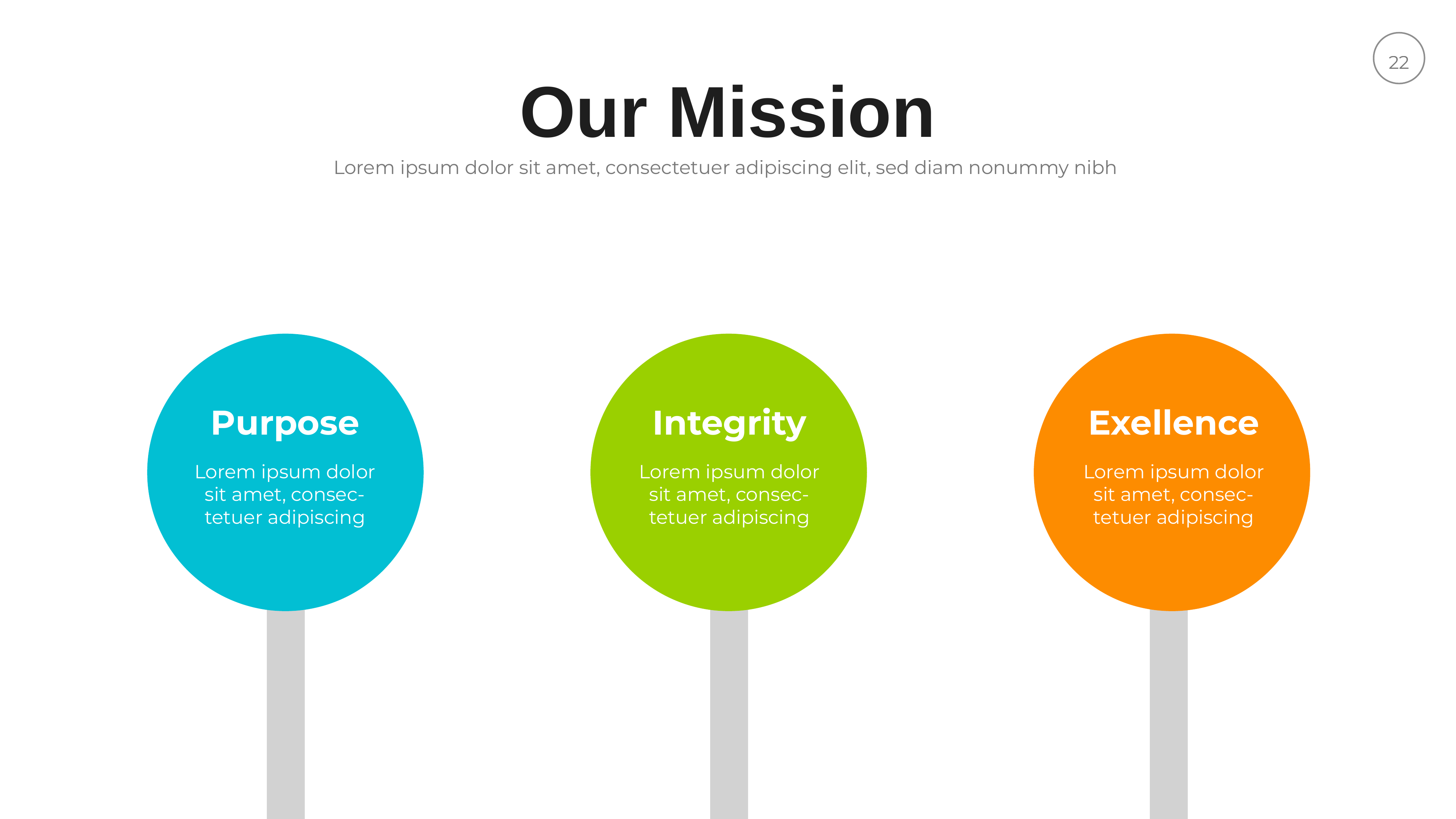

Our Mission
Lorem ipsum dolor sit amet, consectetuer adipiscing elit, sed diam nonummy nibh

Purpose
Integrity
Exellence
Lorem ipsum dolor sit amet, consec-tetuer adipiscing
Lorem ipsum dolor sit amet, consec-tetuer adipiscing
Lorem ipsum dolor sit amet, consec-tetuer adipiscing